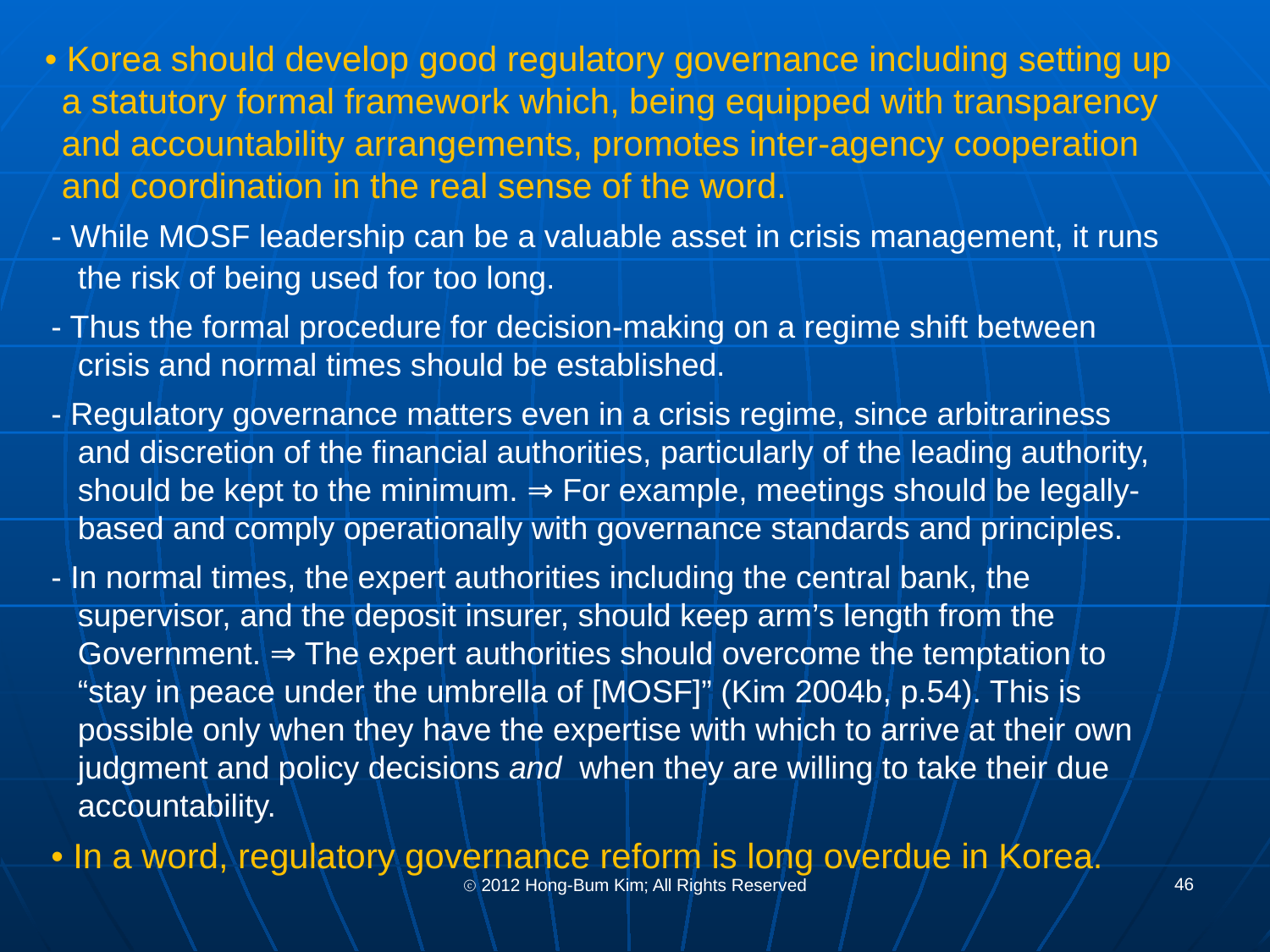

• Korea should develop good regulatory governance including setting up
  a statutory formal framework which, being equipped with transparency
  and accountability arrangements, promotes inter-agency cooperation
  and coordination in the real sense of the word.

 - While MOSF leadership can be a valuable asset in crisis management, it runs
    the risk of being used for too long.

 - Thus the formal procedure for decision-making on a regime shift between
    crisis and normal times should be established.

 - Regulatory governance matters even in a crisis regime, since arbitrariness
    and discretion of the financial authorities, particularly of the leading authority,
    should be kept to the minimum. ⇒ For example, meetings should be legally-
    based and comply operationally with governance standards and principles.

 - In normal times, the expert authorities including the central bank, the
    supervisor, and the deposit insurer, should keep arm’s length from the
    Government. ⇒ The expert authorities should overcome the temptation to
    “stay in peace under the umbrella of [MOSF]” (Kim 2004b, p.54). This is
    possible only when they have the expertise with which to arrive at their own
    judgment and policy decisions and  when they are willing to take their due
    accountability.

 • In a word, regulatory governance reform is long overdue in Korea.
46
ⓒ 2012 Hong-Bum Kim; All Rights Reserved